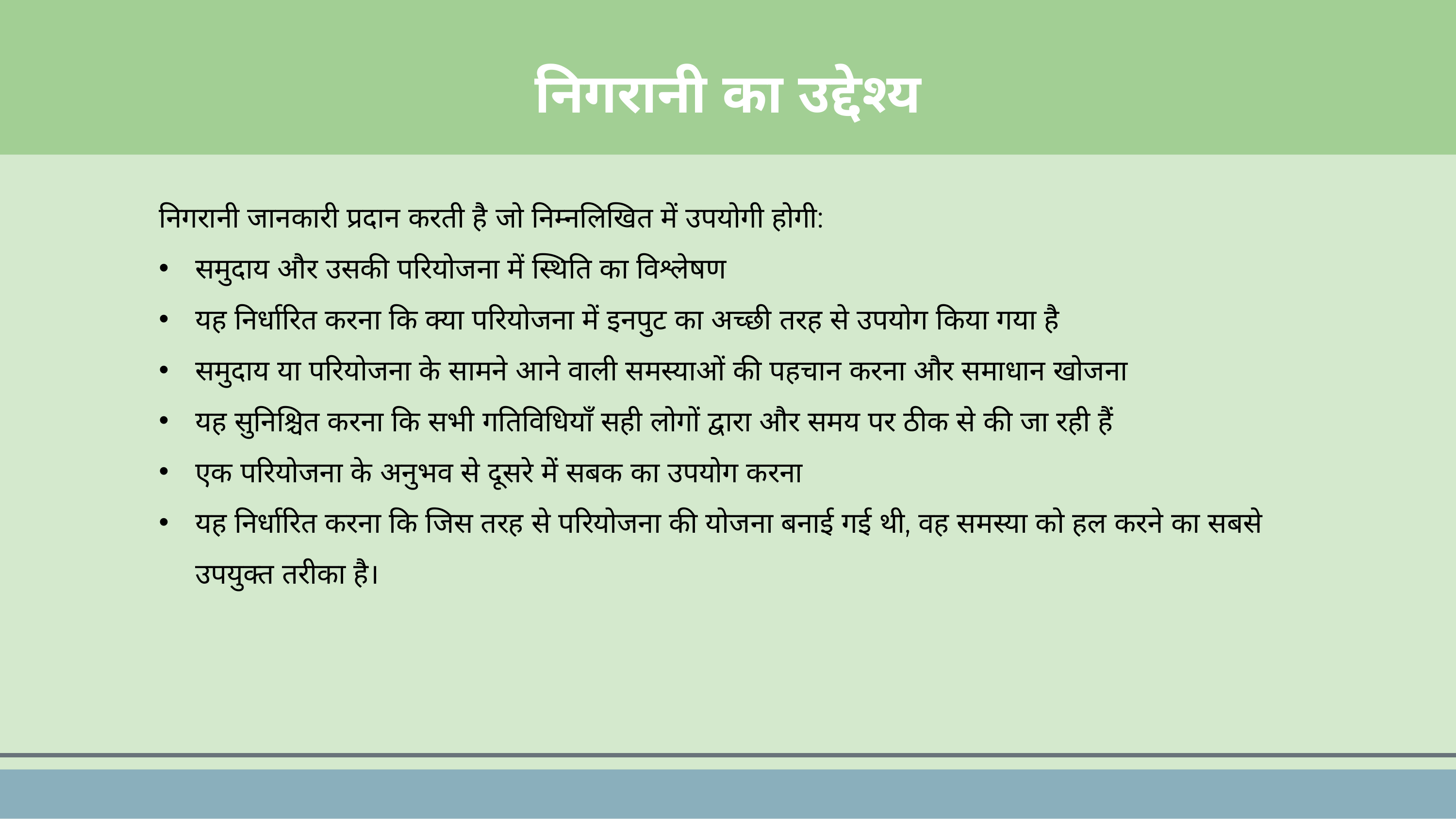

निगरानी का उद्देश्य
निगरानी जानकारी प्रदान करती है जो निम्नलिखित में उपयोगी होगी:
समुदाय और उसकी परियोजना में स्थिति का विश्लेषण
यह निर्धारित करना कि क्या परियोजना में इनपुट का अच्छी तरह से उपयोग किया गया है
समुदाय या परियोजना के सामने आने वाली समस्याओं की पहचान करना और समाधान खोजना
यह सुनिश्चित करना कि सभी गतिविधियाँ सही लोगों द्वारा और समय पर ठीक से की जा रही हैं
एक परियोजना के अनुभव से दूसरे में सबक का उपयोग करना
यह निर्धारित करना कि जिस तरह से परियोजना की योजना बनाई गई थी, वह समस्या को हल करने का सबसे उपयुक्त तरीका है।